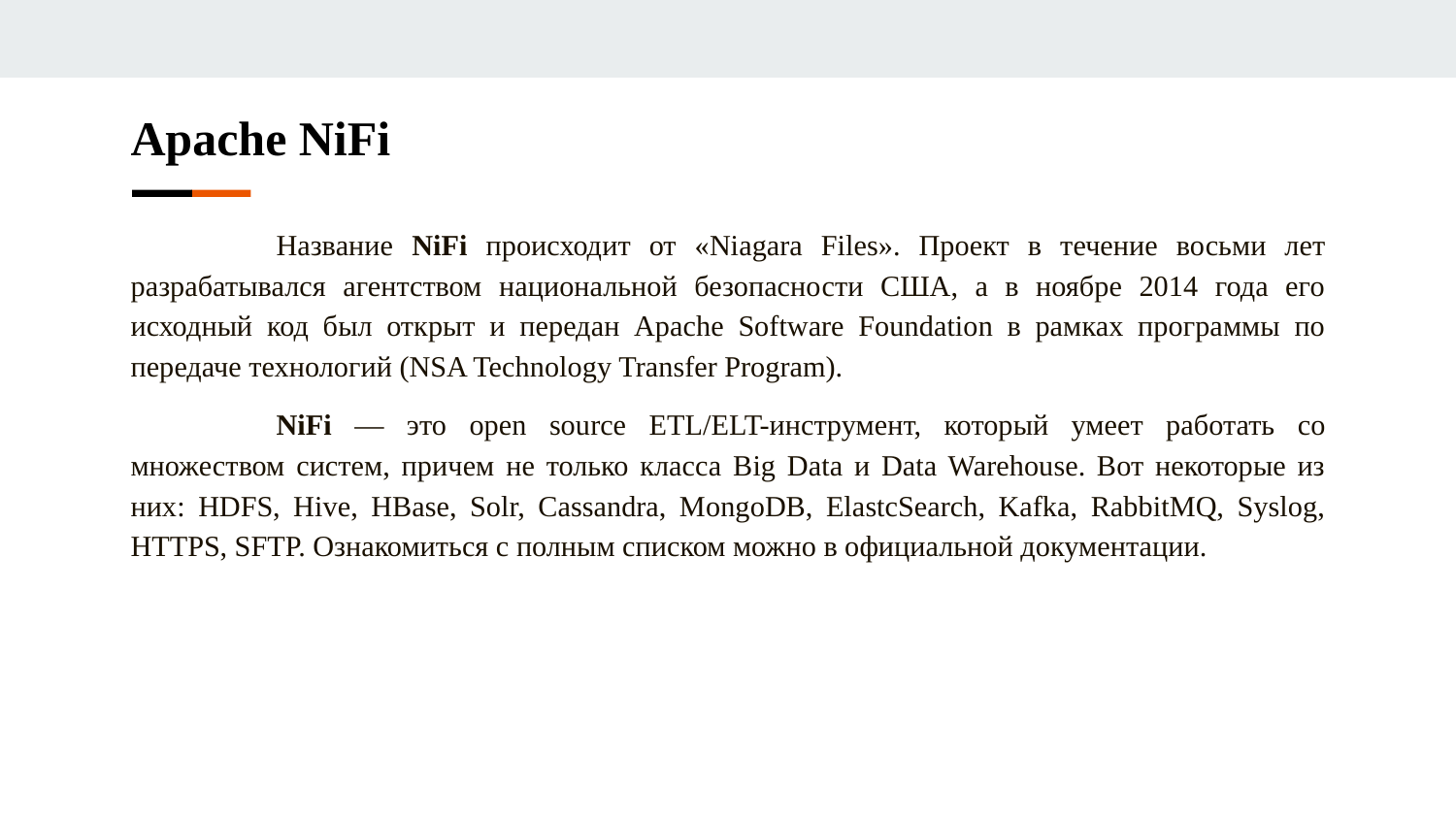

Apache NiFi

	Название NiFi происходит от «Niagara Files». Проект в течение восьми лет разрабатывался агентством национальной безопасности США, а в ноябре 2014 года его исходный код был открыт и передан Apache Software Foundation в рамках программы по передаче технологий (NSA Technology Transfer Program).
	NiFi — это open source ETL/ELT-инструмент, который умеет работать со множеством систем, причем не только класса Big Data и Data Warehouse. Вот некоторые из них: HDFS, Hive, HBase, Solr, Cassandra, MongoDB, ElastcSearch, Kafka, RabbitMQ, Syslog, HTTPS, SFTP. Ознакомиться с полным списком можно в официальной документации.